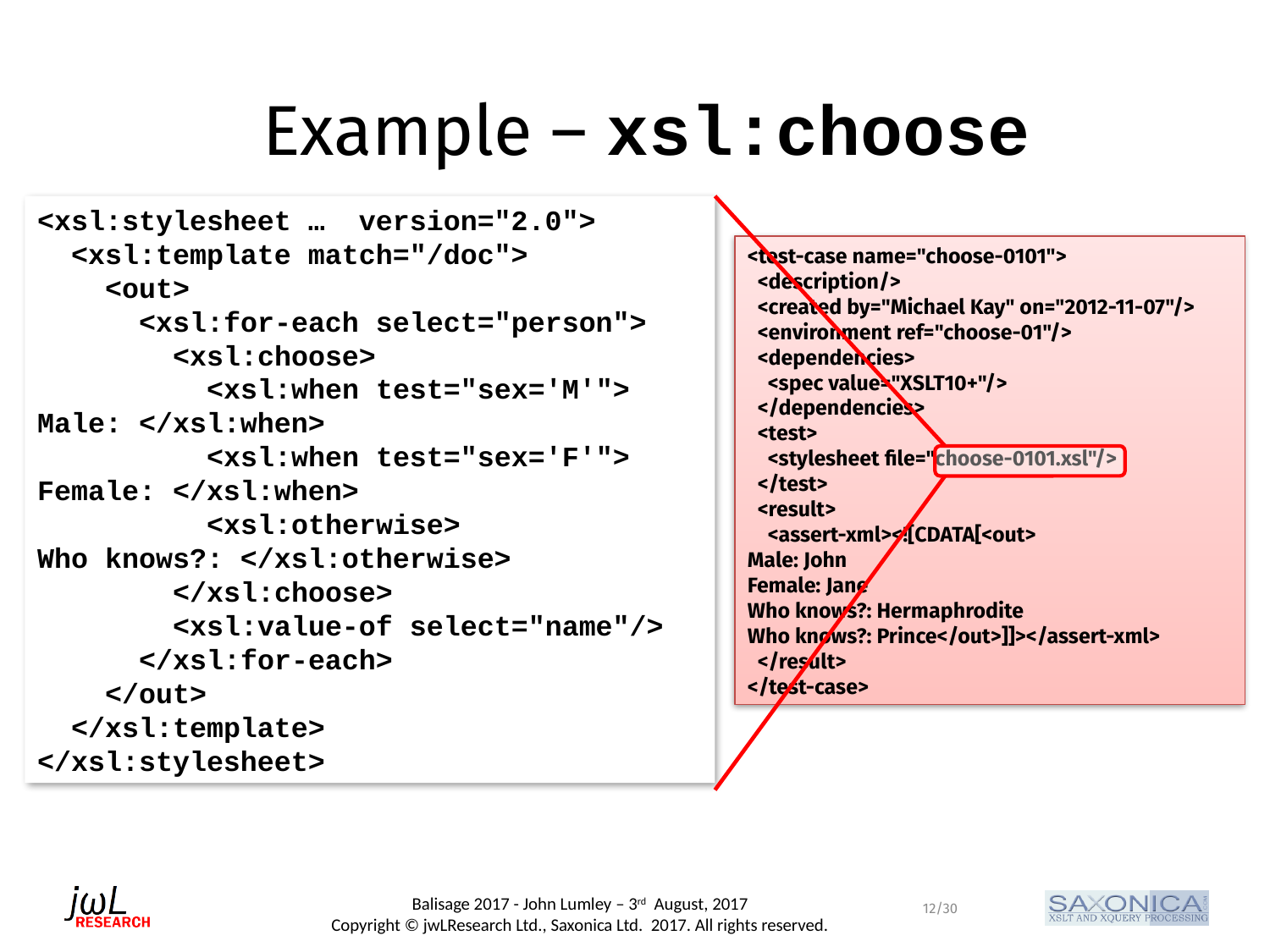

# Example – xsl:choose
<xsl:stylesheet …  version="2.0">
  <xsl:template match="/doc">
    <out>
      <xsl:for-each select="person">
        <xsl:choose>
          <xsl:when test="sex='M'">
Male: </xsl:when>
          <xsl:when test="sex='F'">
Female: </xsl:when>
          <xsl:otherwise>
Who knows?: </xsl:otherwise>
        </xsl:choose>
        <xsl:value-of select="name"/>
      </xsl:for-each>
    </out>
  </xsl:template>
</xsl:stylesheet>
<test-case name="choose-0101">
  <description/>
  <created by="Michael Kay" on="2012-11-07"/>
  <environment ref="choose-01"/>
  <dependencies>
    <spec value="XSLT10+"/>
  </dependencies>
  <test>
    <stylesheet file="choose-0101.xsl"/>
  </test>
  <result>
    <assert-xml><![CDATA[<out>
Male: John
Female: Jane
Who knows?: Hermaphrodite
Who knows?: Prince</out>]]></assert-xml>
  </result>
</test-case>

12/30